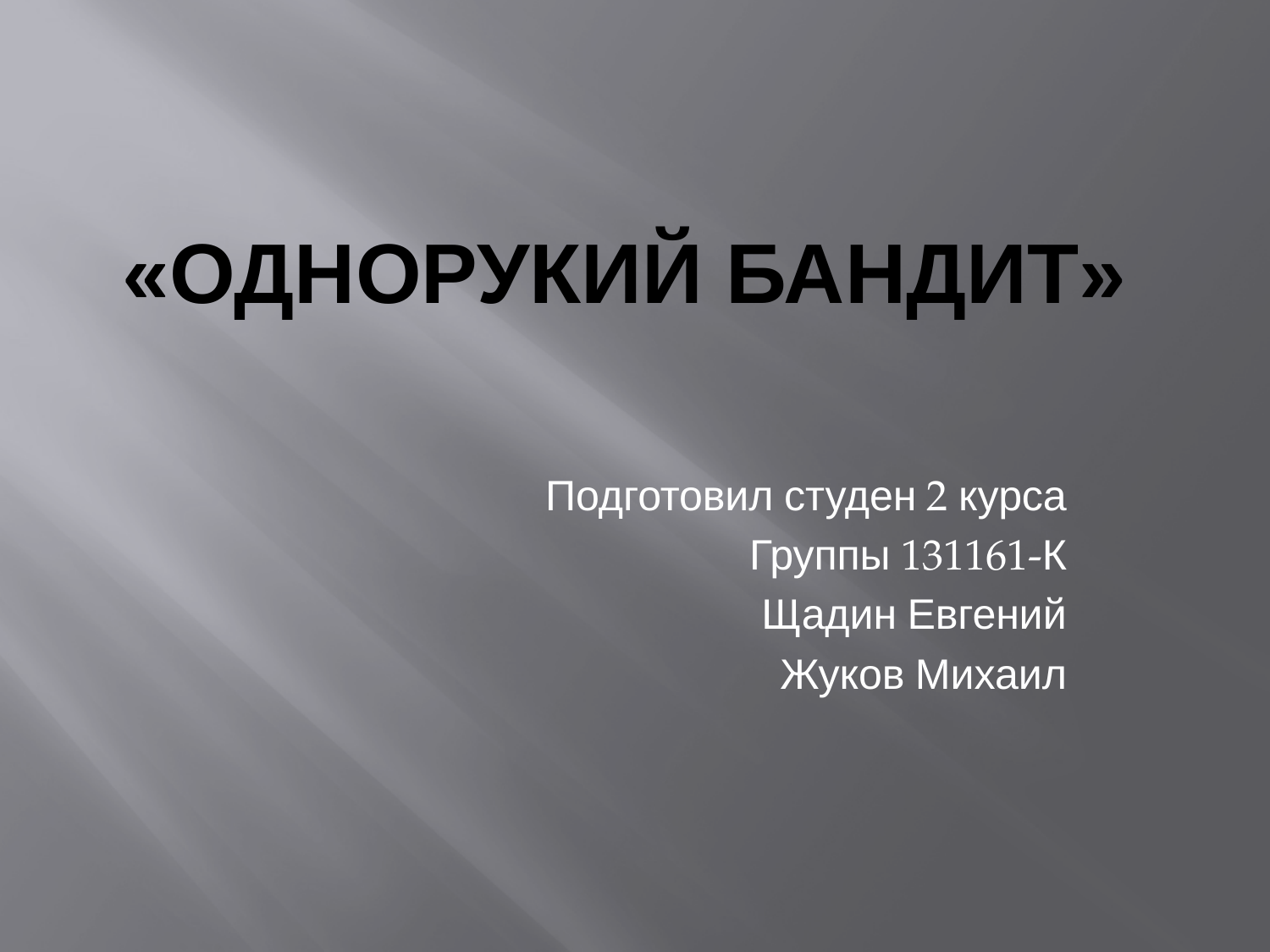

# «Однорукий бандит»
Подготовил студен 2 курса
Группы 131161-К
Щадин Евгений
Жуков Михаил